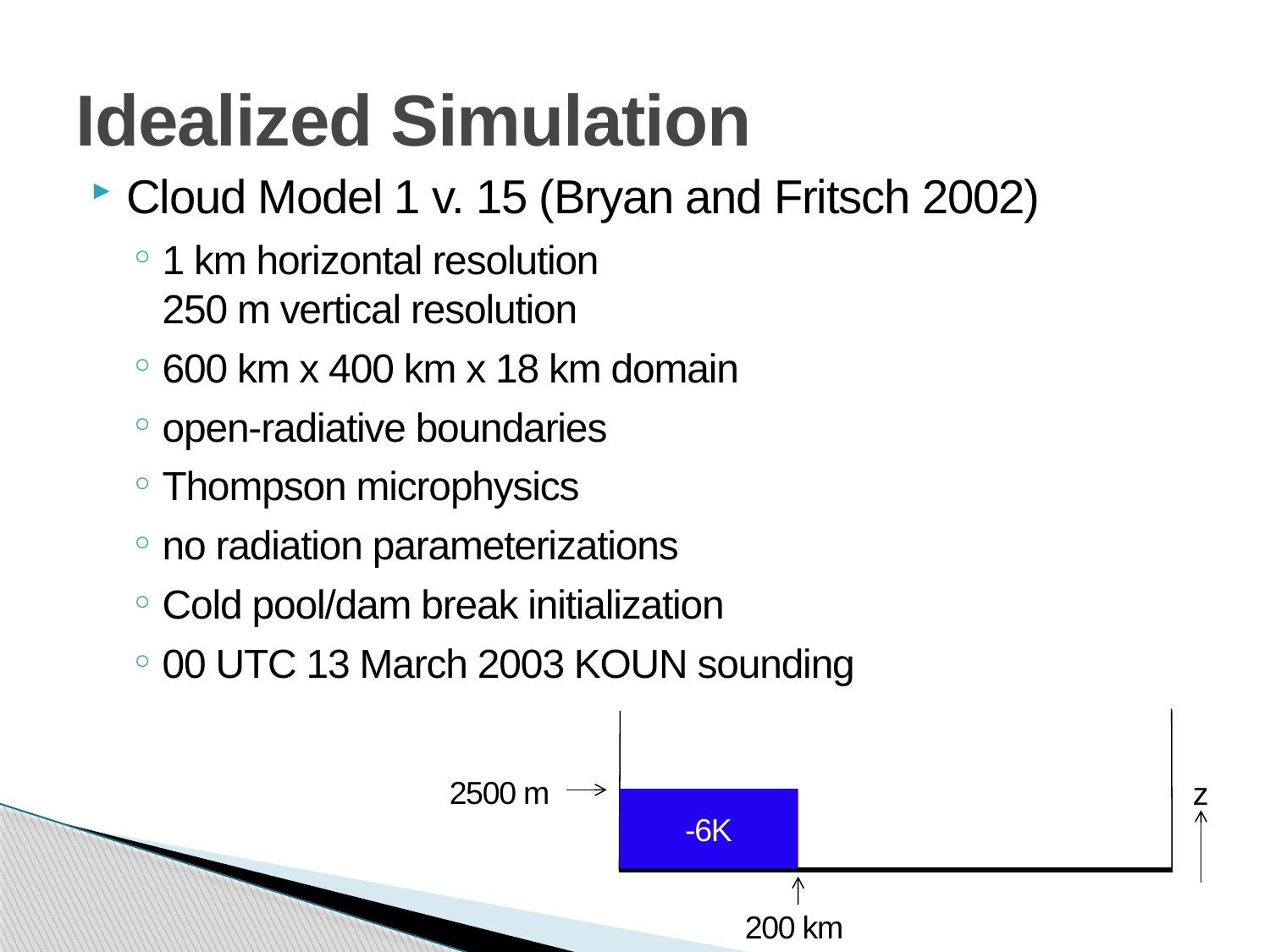

# Idealized Simulation
Cloud Model 1 v. 15 (Bryan and Fritsch 2002)
1 km horizontal resolution
	250 m vertical resolution
600 km x 400 km x 18 km domain
open-radiative boundaries
Thompson microphysics
no radiation parameterizations
Cold pool/dam break initialization
00 UTC 13 March 2003 KOUN sounding
2500 m
z
-6K
200 km